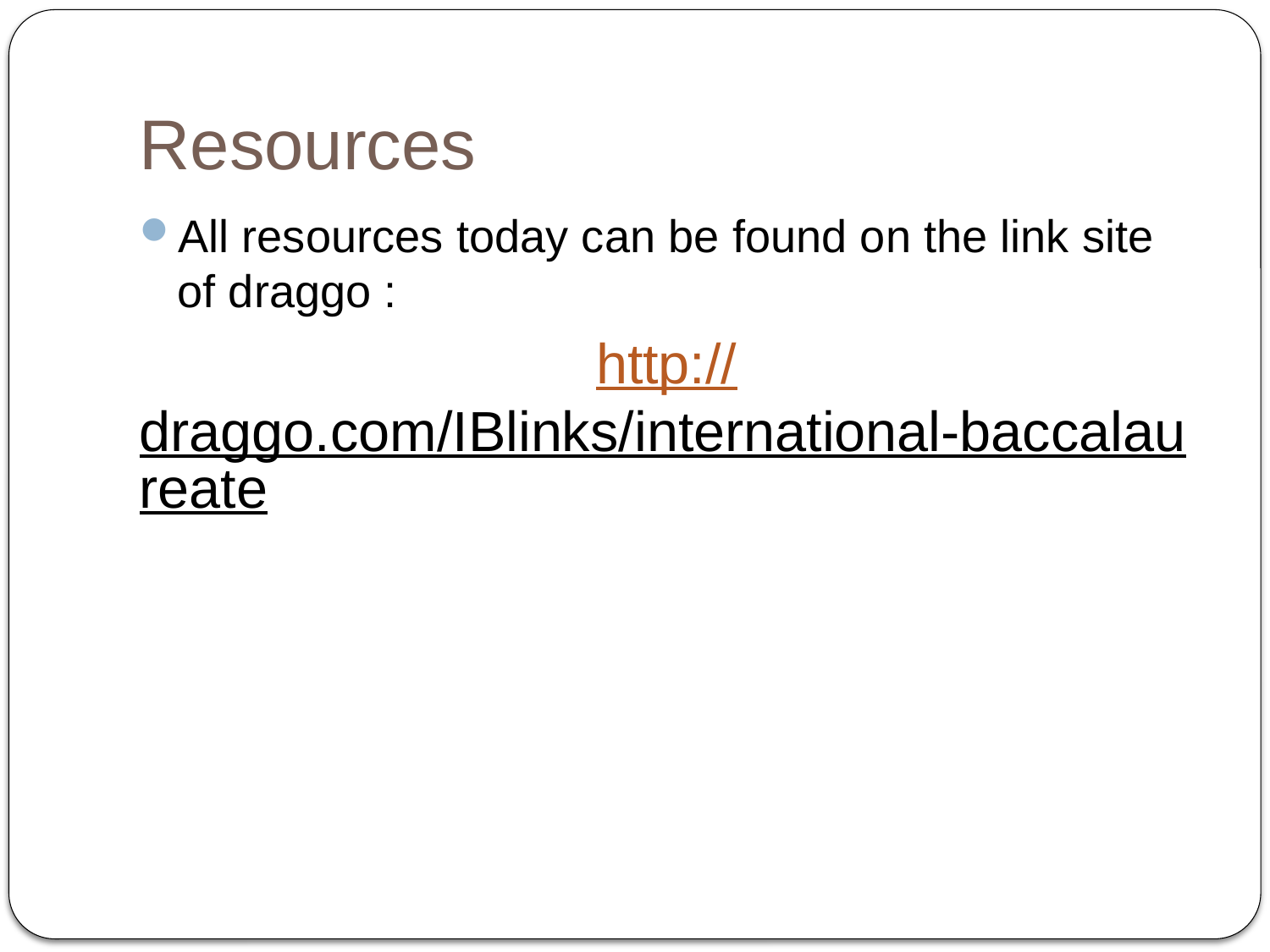

# Resources
All resources today can be found on the link site of draggo :
http://draggo.com/IBlinks/international-baccalaureate